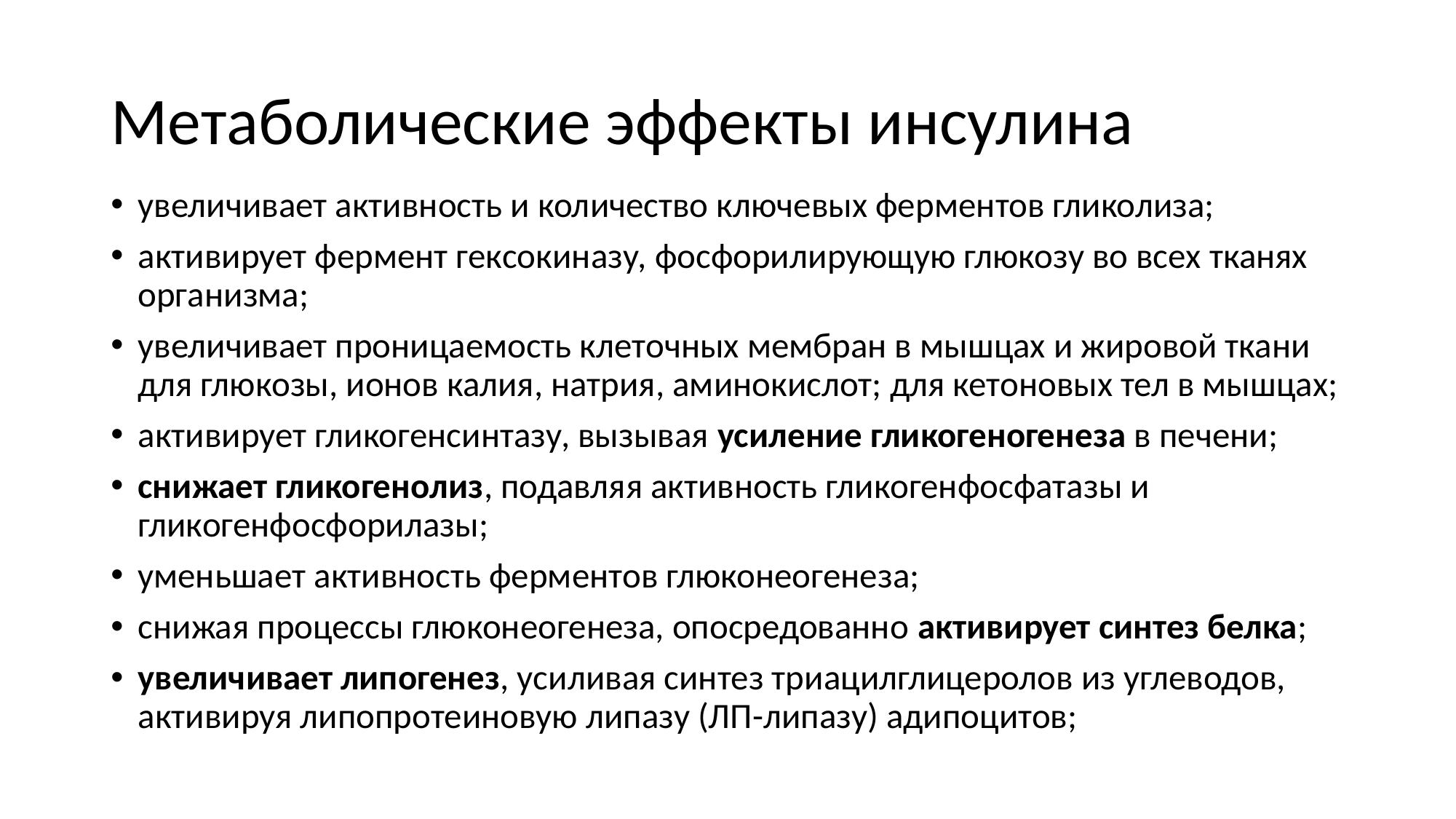

# Метаболические эффекты инсулина
увеличивает активность и количество ключевых ферментов гликолиза;
активирует фермент гексокиназу, фосфорилирующую глюкозу во всех тканях организма;
увеличивает проницаемость клеточных мембран в мышцах и жировой ткани для глюкозы, ионов калия, натрия, аминокислот; для кетоновых тел в мышцах;
активирует гликогенсинтазу, вызывая усиление гликогеногенеза в печени;
снижает гликогенолиз, подавляя активность гликогенфосфатазы и гликогенфосфорилазы;
уменьшает активность ферментов глюконеогенеза;
снижая процессы глюконеогенеза, опосредованно активирует синтез белка;
увеличивает липогенез, усиливая синтез триацилглицеролов из углеводов, активируя липопротеиновую липазу (ЛП-липазу) адипоцитов;